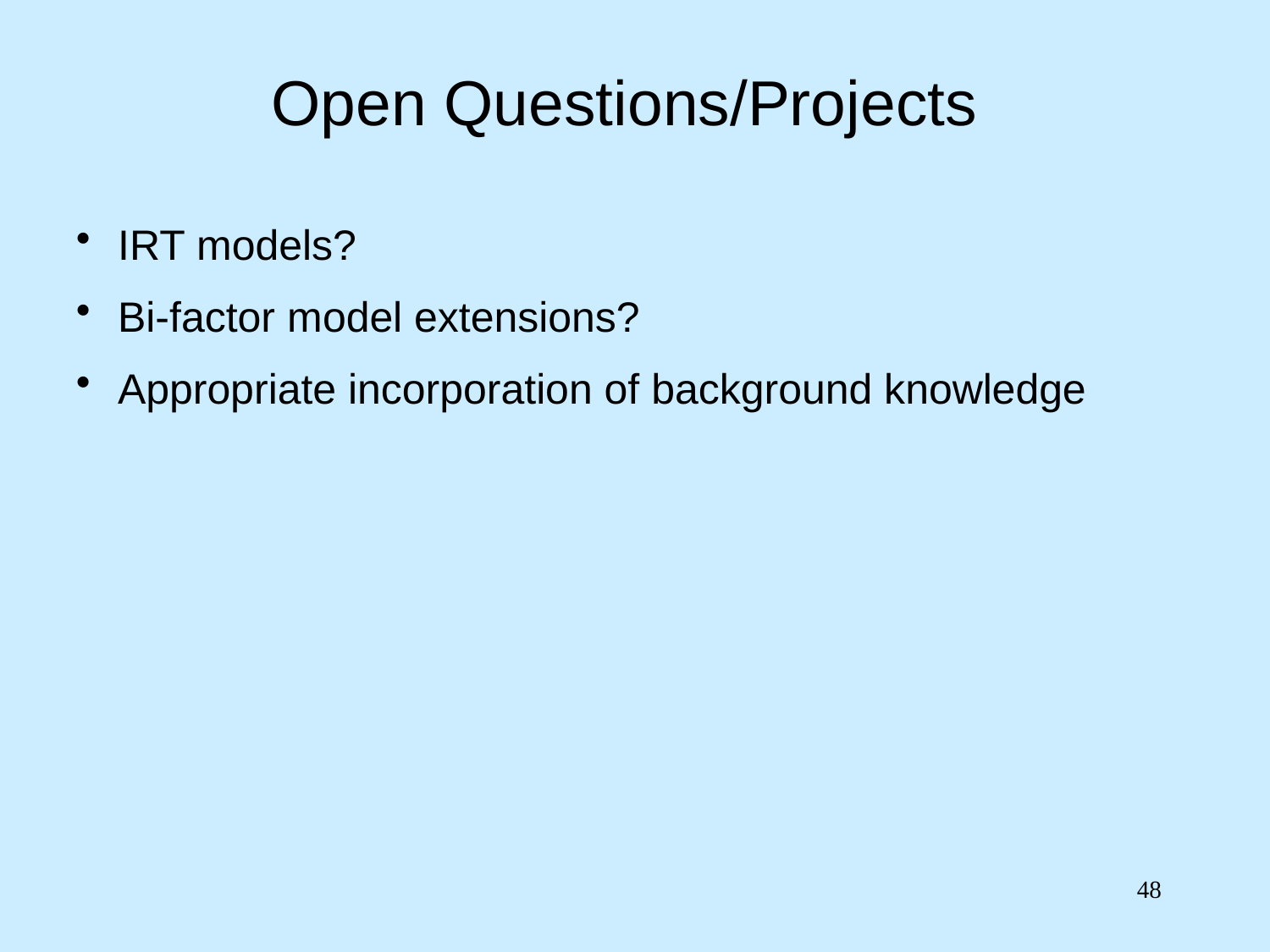

# Open Questions/Projects
 IRT models?
 Bi-factor model extensions?
 Appropriate incorporation of background knowledge
48